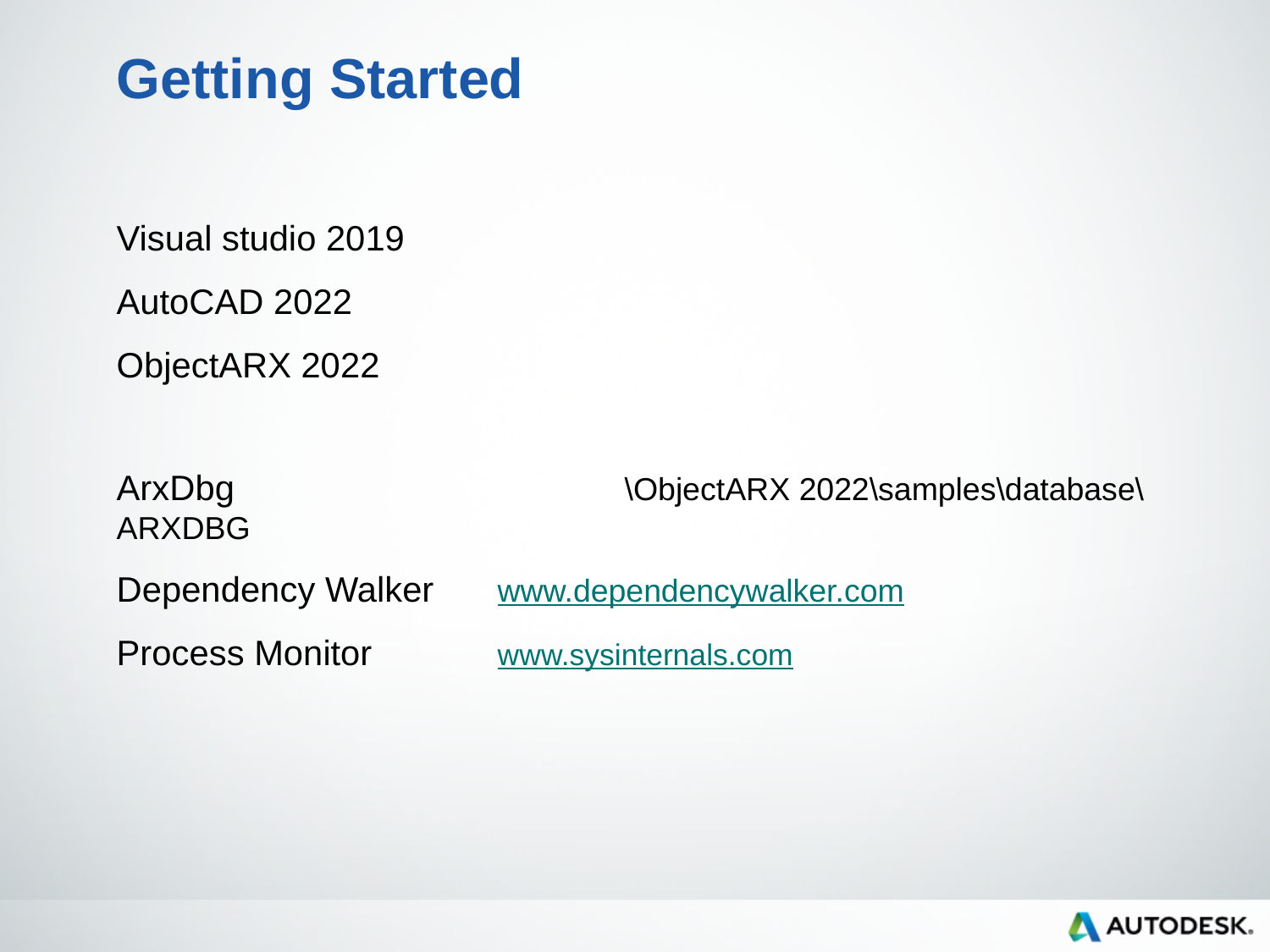

# Getting Started
Visual studio 2019
AutoCAD 2022
ObjectARX 2022

ArxDbg 			\ObjectARX 2022\samples\database\ARXDBG
Dependency Walker 	www.dependencywalker.com
Process Monitor	www.sysinternals.com